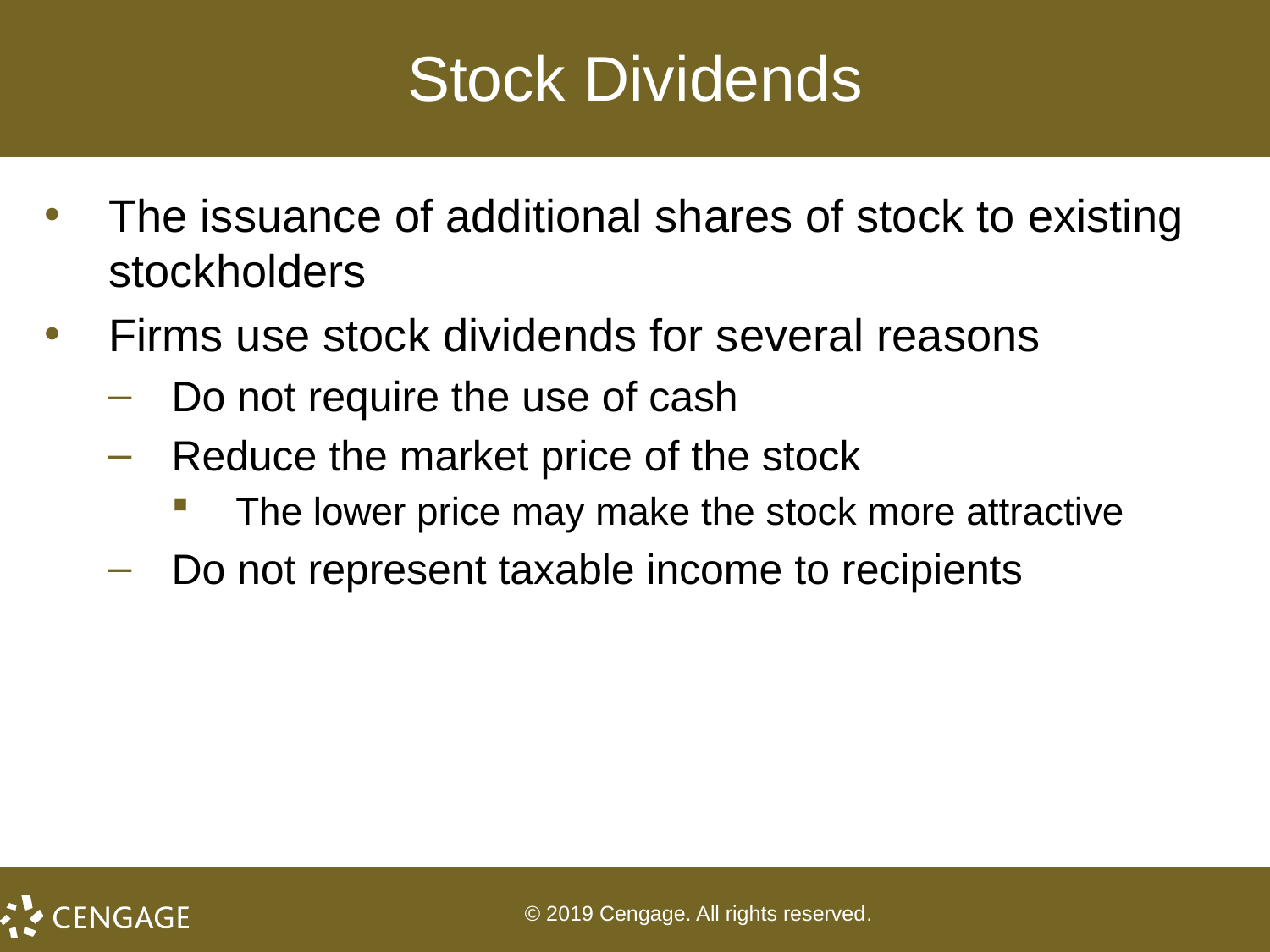

# Stock Dividends
The issuance of additional shares of stock to existing stockholders
Firms use stock dividends for several reasons
Do not require the use of cash
Reduce the market price of the stock
The lower price may make the stock more attractive
Do not represent taxable income to recipients